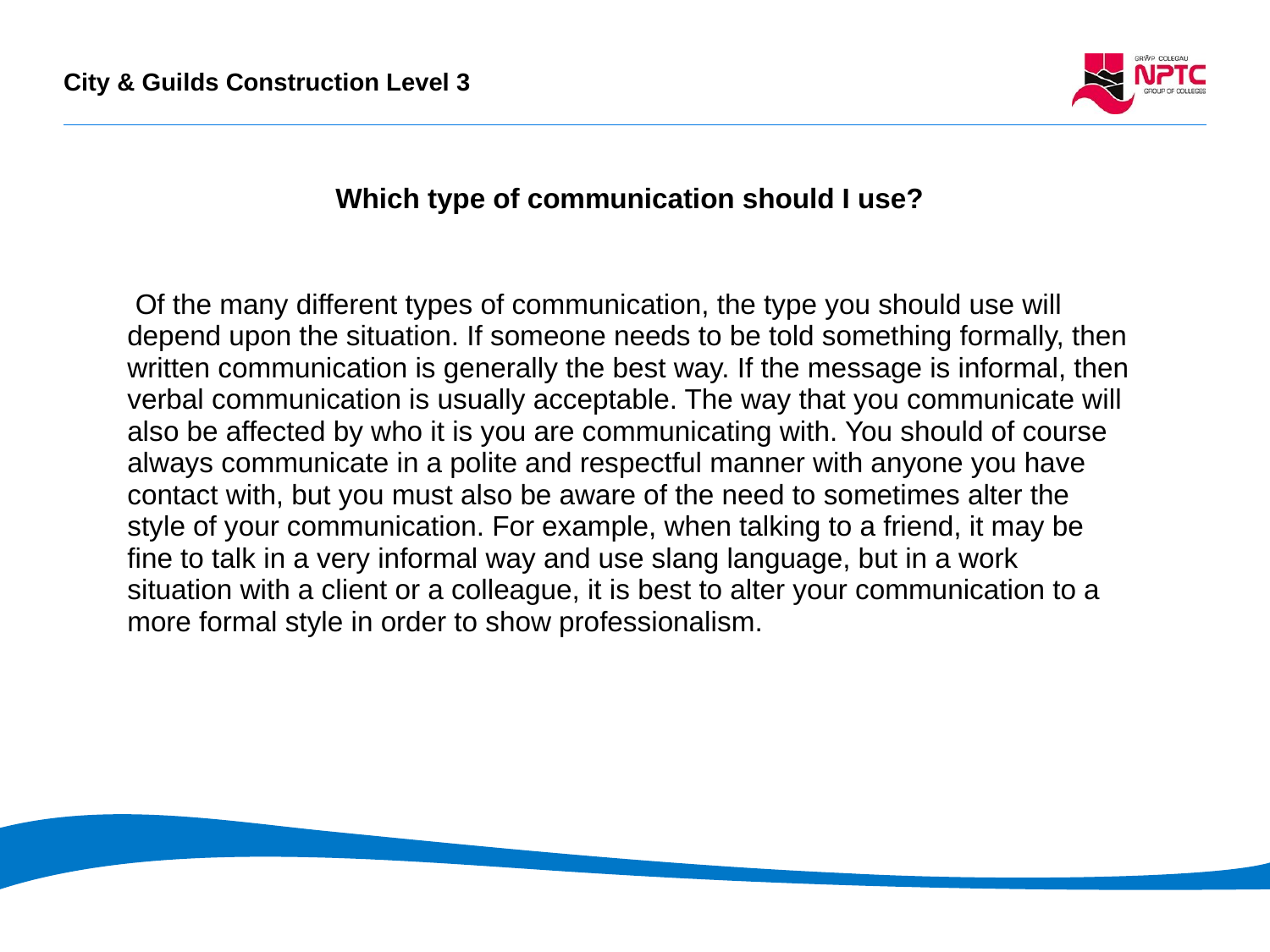

Which type of communication should I use?

 Of the many different types of communication, the type you should use will depend upon the situation. If someone needs to be told something formally, then written communication is generally the best way. If the message is informal, then verbal communication is usually acceptable. The way that you communicate will also be affected by who it is you are communicating with. You should of course always communicate in a polite and respectful manner with anyone you have contact with, but you must also be aware of the need to sometimes alter the style of your communication. For example, when talking to a friend, it may be fine to talk in a very informal way and use slang language, but in a work situation with a client or a colleague, it is best to alter your communication to a more formal style in order to show professionalism.